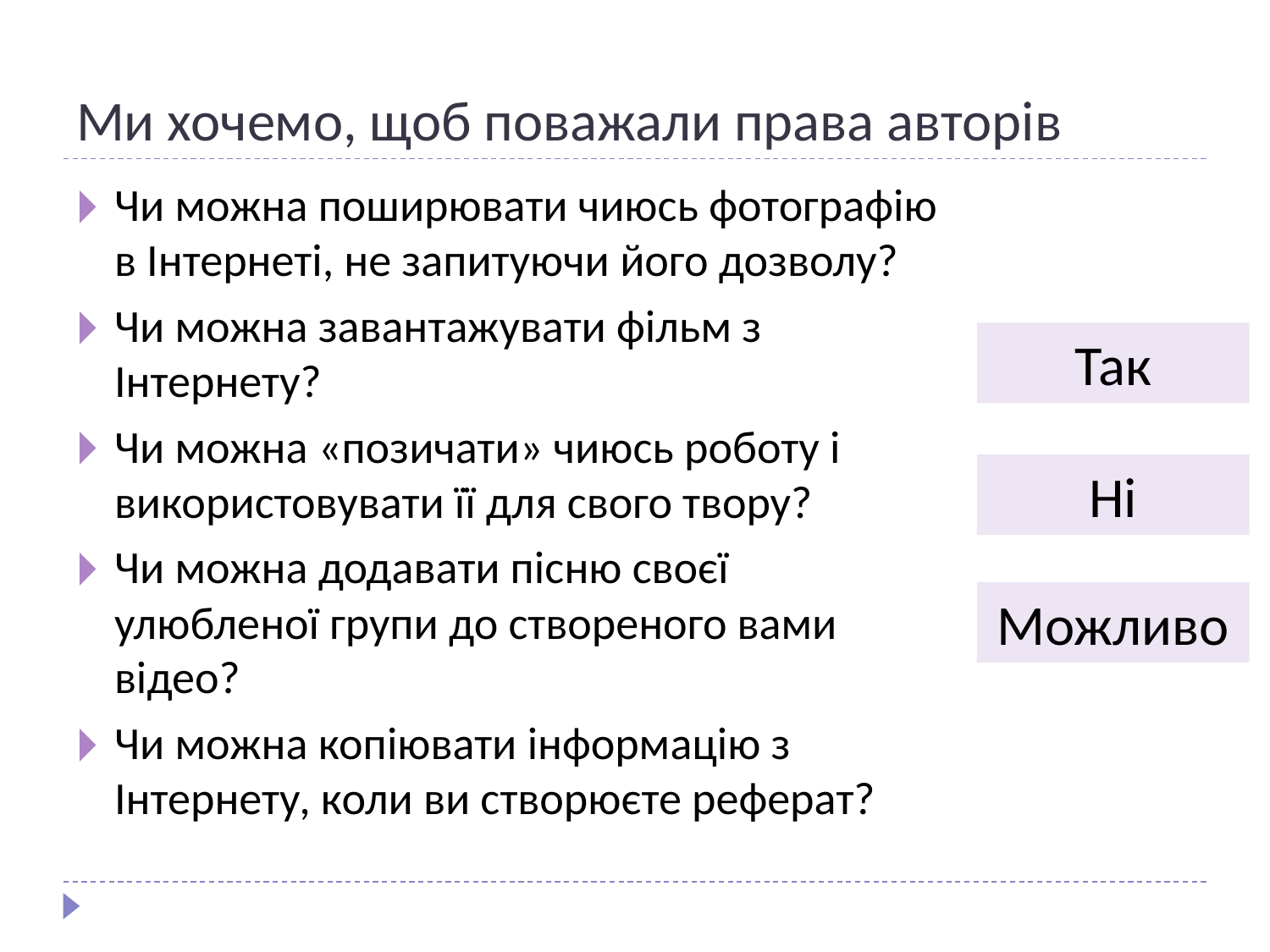

# Ми хочемо, щоб поважали права авторів
Чи можна поширювати чиюсь фотографію в Інтернеті, не запитуючи його дозволу?
Чи можна завантажувати фільм з Інтернету?
Чи можна «позичати» чиюсь роботу і використовувати її для свого твору?
Чи можна додавати пісню своєї улюбленої групи до створеного вами відео?
Чи можна копіювати інформацію з Інтернету, коли ви створюєте реферат?
Так
Ні
Можливо